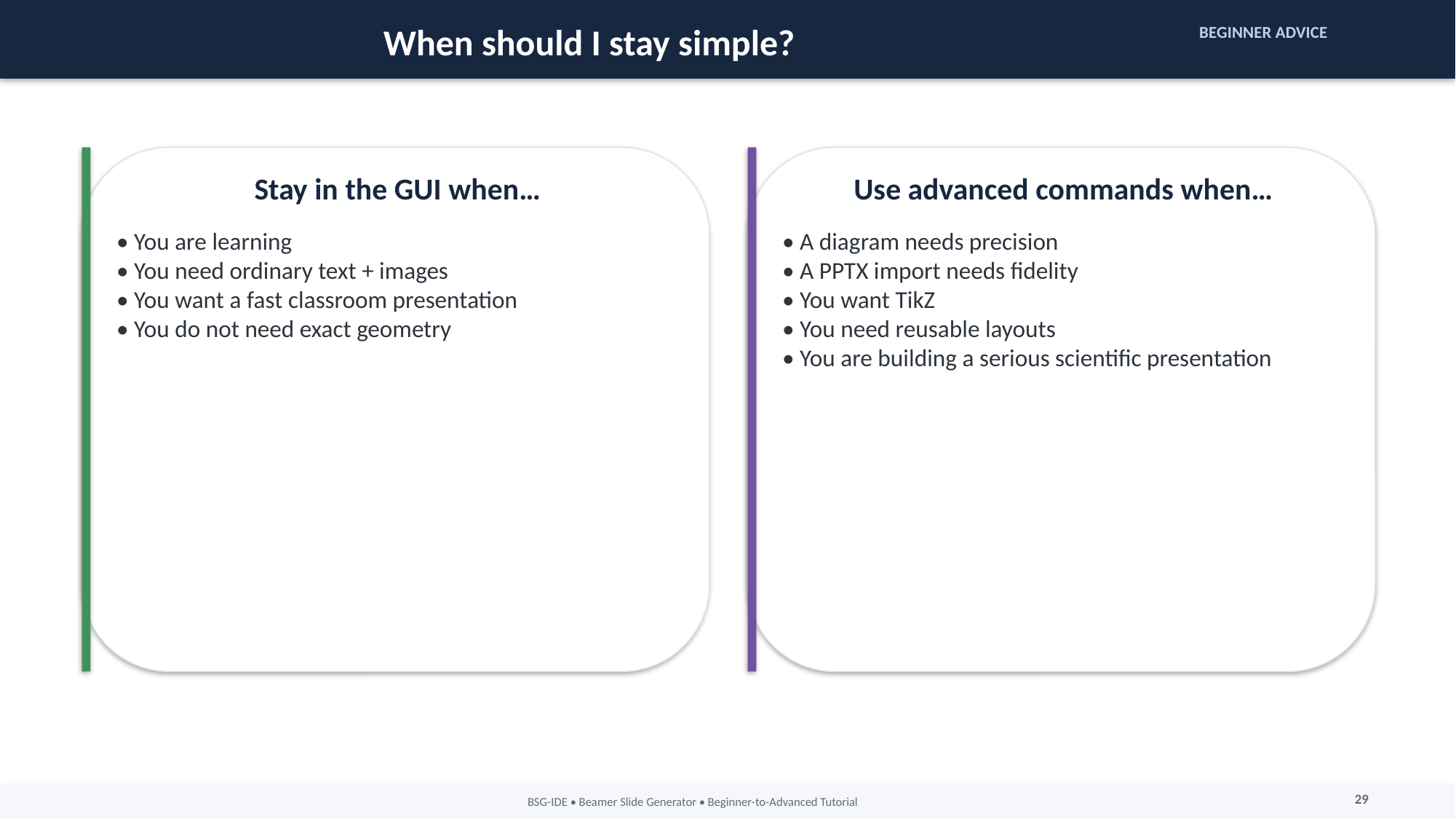

When should I stay simple?
BEGINNER ADVICE

Stay in the GUI when…
Use advanced commands when…
• You are learning
• You need ordinary text + images
• You want a fast classroom presentation
• You do not need exact geometry
• A diagram needs precision
• A PPTX import needs fidelity
• You want TikZ
• You need reusable layouts
• You are building a serious scientific presentation

29
BSG-IDE • Beamer Slide Generator • Beginner-to-Advanced Tutorial